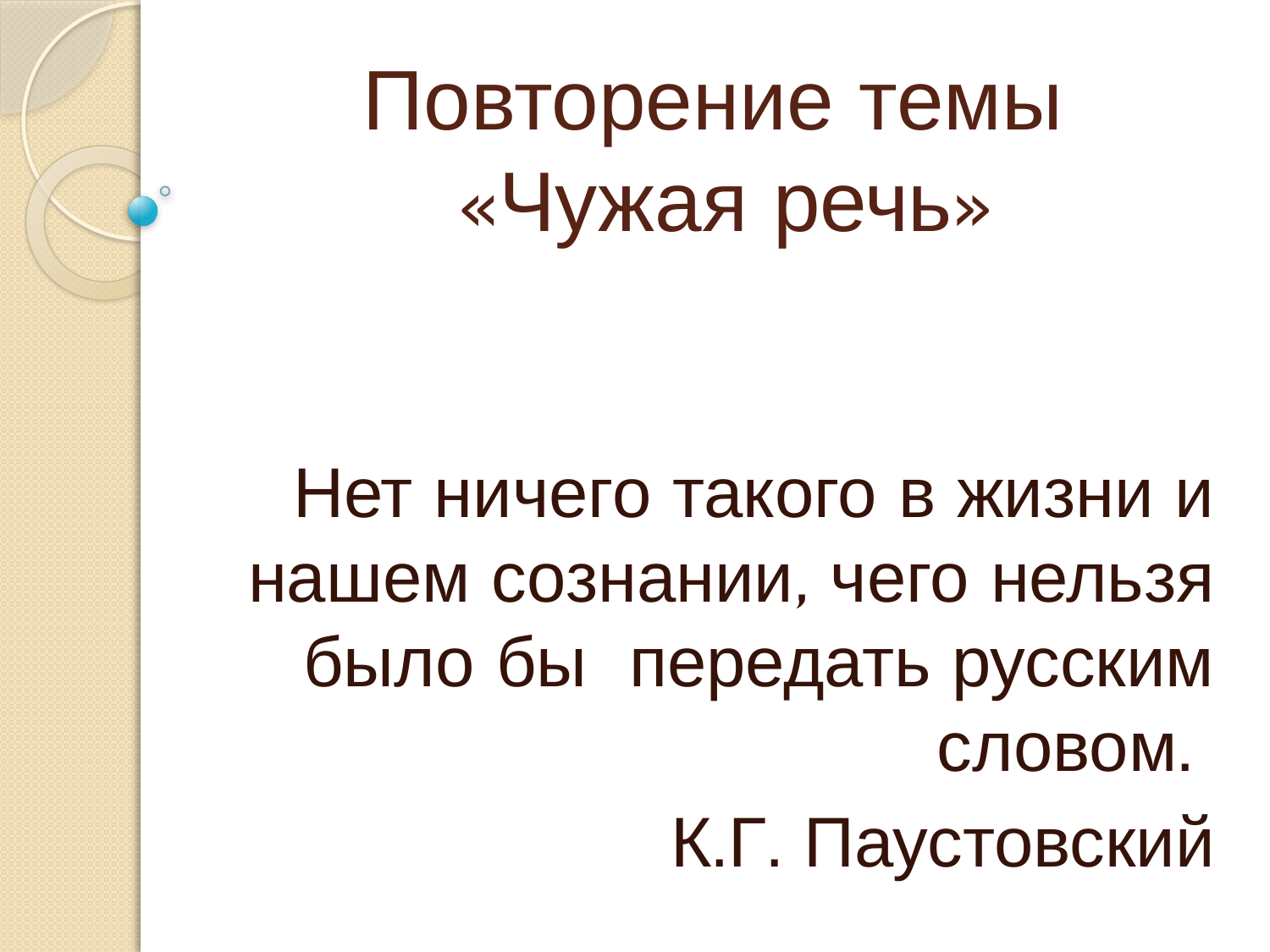

# Повторение темы «Чужая речь»

Нет ничего такого в жизни и нашем сознании, чего нельзя было бы  передать русским словом.
К.Г. Паустовский